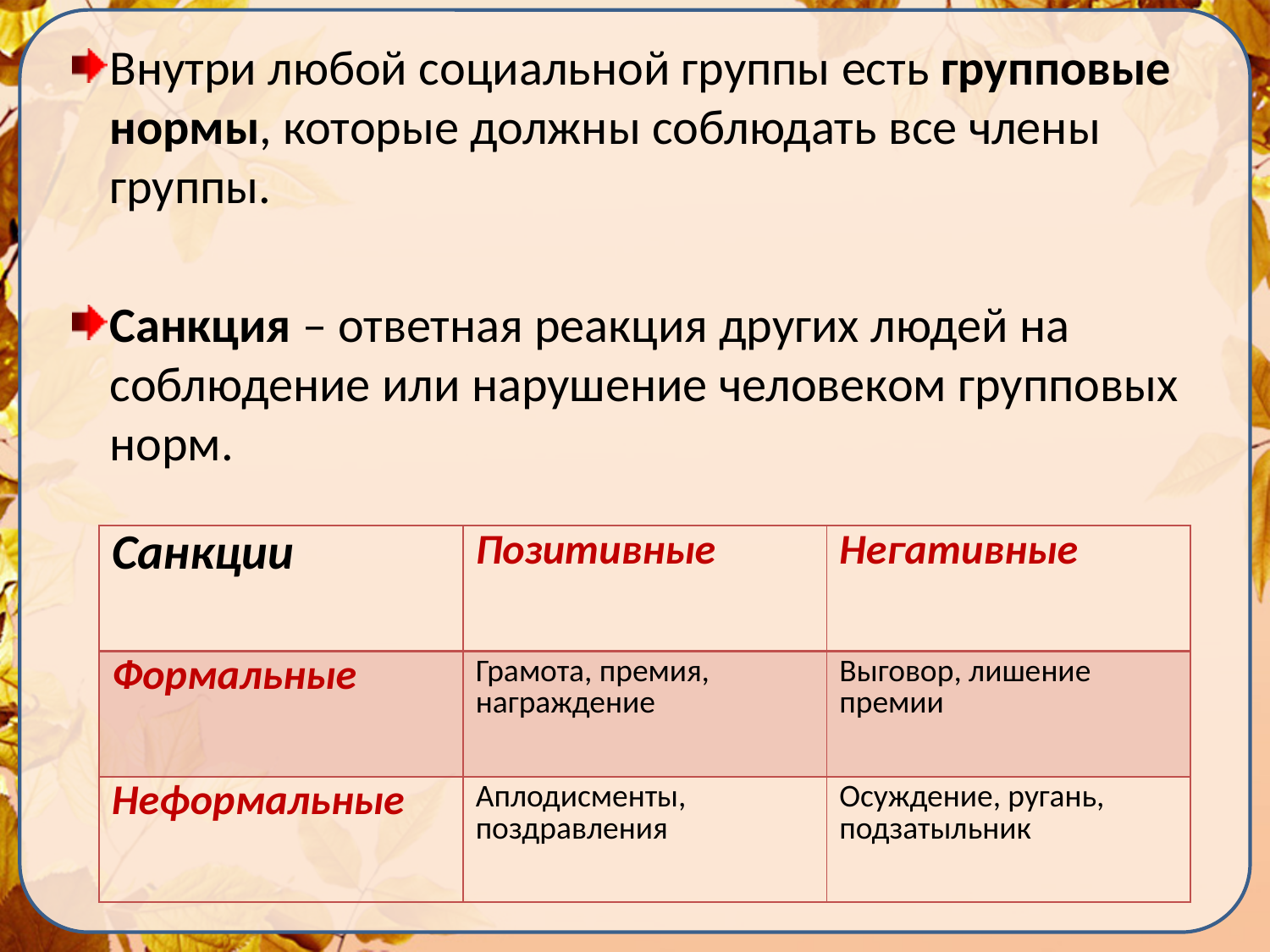

Внутри любой социальной группы есть групповые нормы, которые должны соблюдать все члены группы.

Санкция – ответная реакция других людей на соблюдение или нарушение человеком групповых норм.

| Санкции | Позитивные | Негативные |
| --- | --- | --- |
| Формальные | Грамота, премия, награждение | Выговор, лишение премии |
| Неформальные | Аплодисменты, поздравления | Осуждение, ругань, подзатыльник |